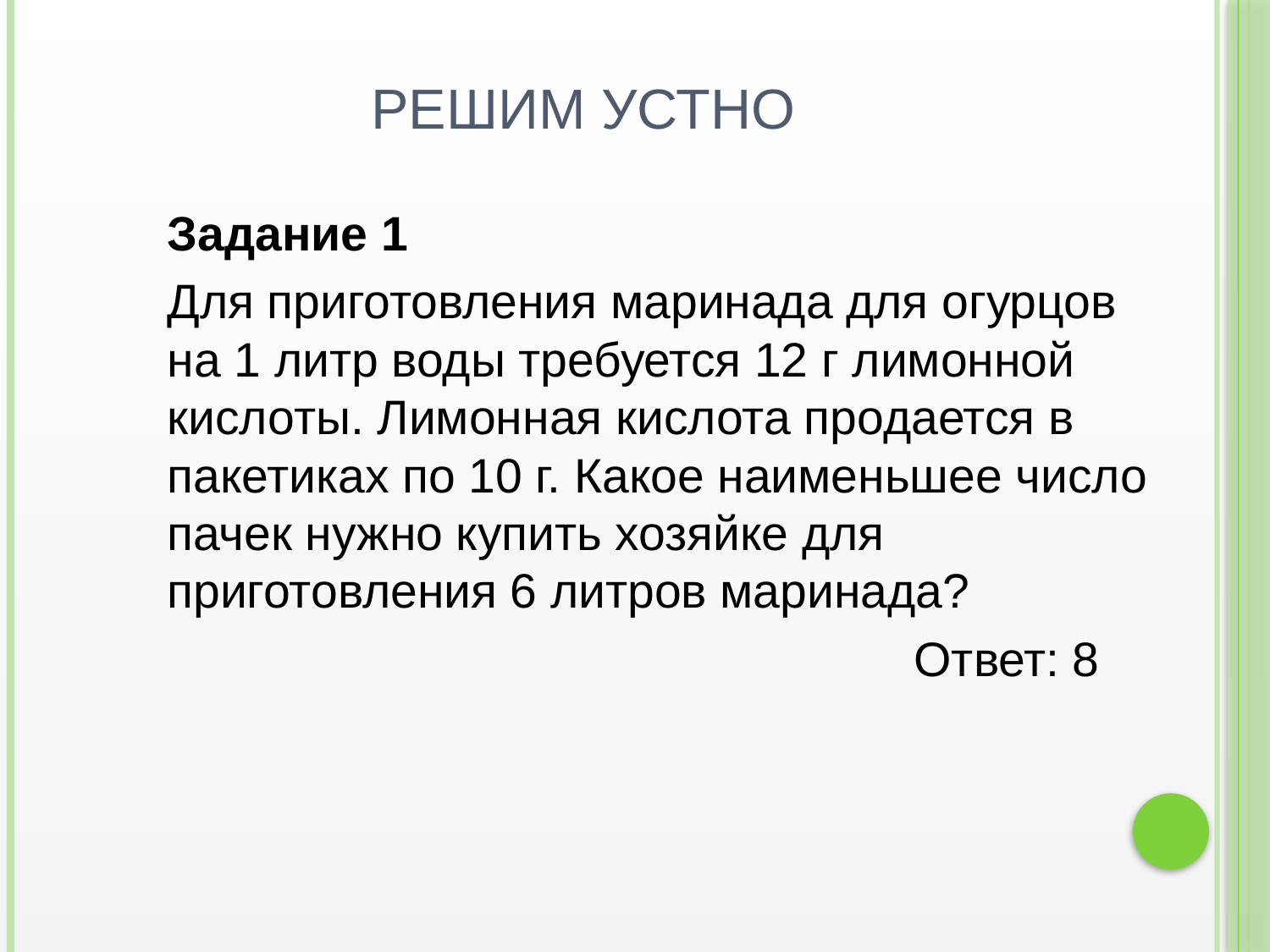

# Решим устно
Задание 1
Для приготовления маринада для огурцов на 1 литр воды требуется 12 г лимонной кислоты. Лимонная кислота продается в пакетиках по 10 г. Какое наименьшее число пачек нужно купить хозяйке для приготовления 6 литров маринада?
                                                        Ответ: 8